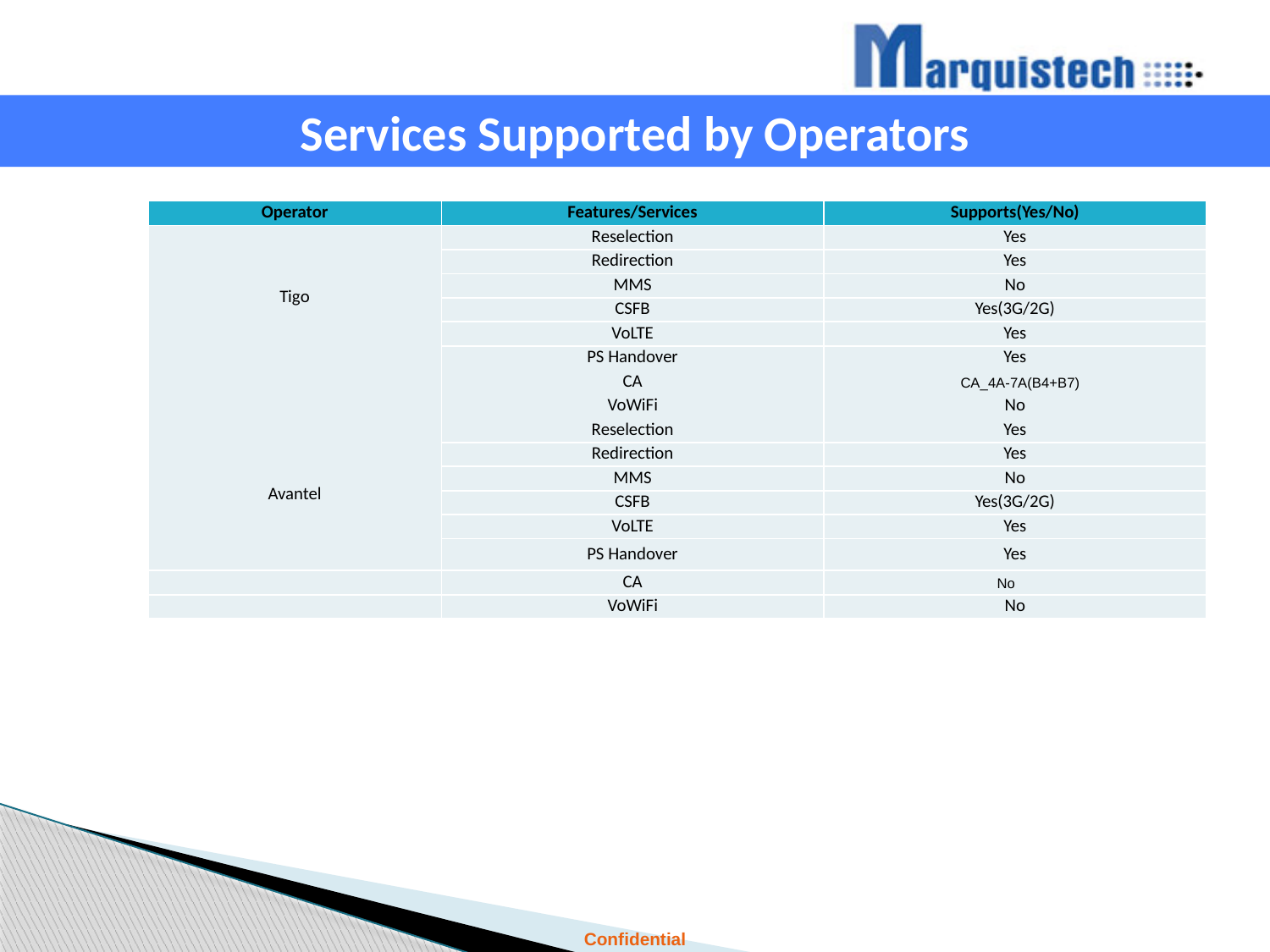

Services Supported by Operators

| Operator | Features/Services | Supports(Yes/No) |
| --- | --- | --- |
| Tigo | Reselection | Yes |
|  | Redirection | Yes |
|  | MMS | No |
|  | CSFB | Yes(3G/2G) |
|  | VoLTE | Yes |
|  | PS Handover | Yes |
|  | CA | CA\_4A-7A(B4+B7) |
|  | VoWiFi | No |
| Avantel | Reselection | Yes |
|  | Redirection | Yes |
|  | MMS | No |
|  | CSFB | Yes(3G/2G) |
|  | VoLTE | Yes |
|  | PS Handover | Yes |
|  | CA | No |
|  | VoWiFi | No |